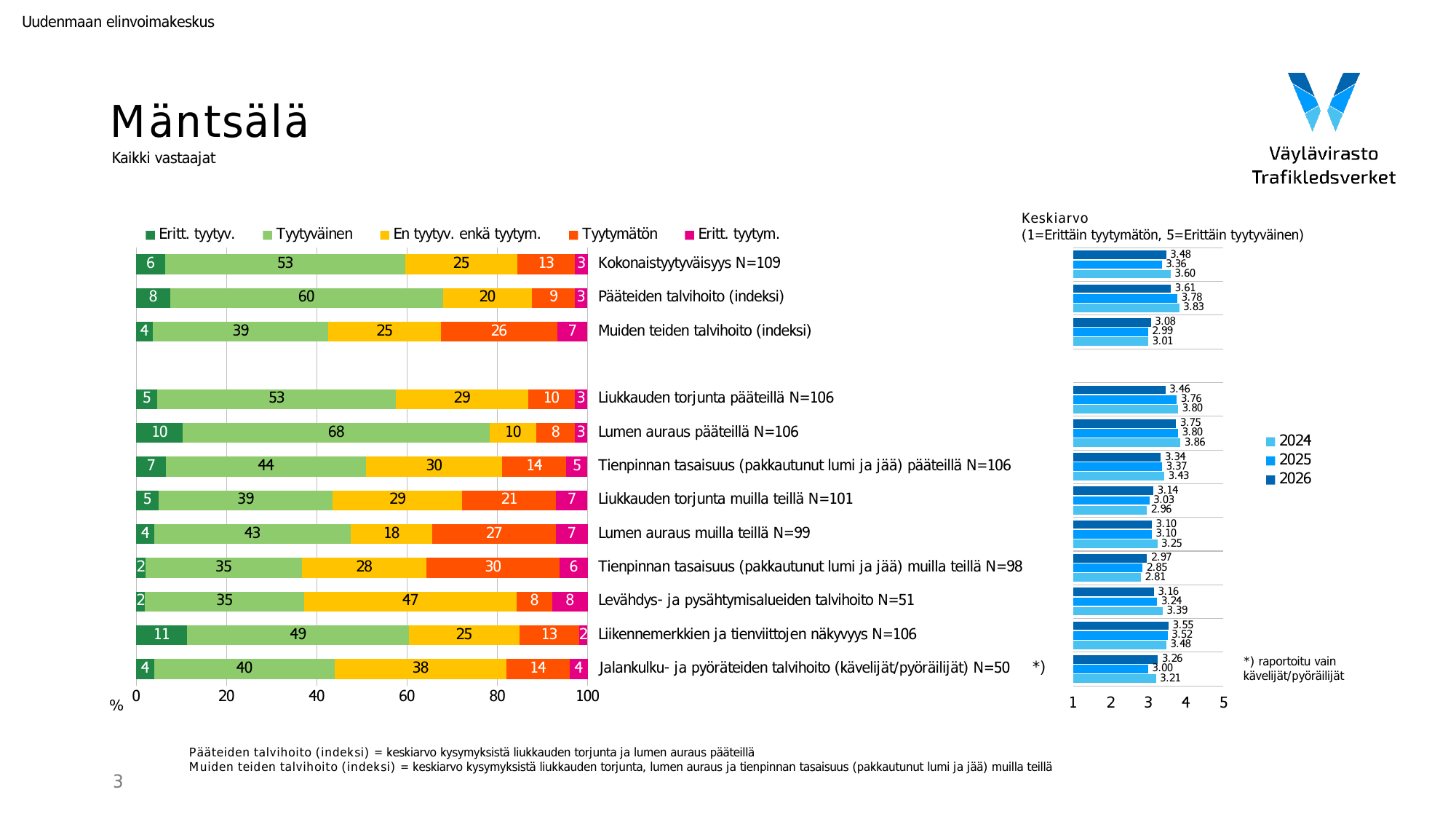

Uudenmaan elinvoimakeskus
# Mäntsälä
Kaikki vastaajat
Keskiarvo
(1=Erittäin tyytymätön, 5=Erittäin tyytyväinen)

### Chart

| Category | Eritt. tyytyv. | Tyytyväinen | En tyytyv. enkä tyytym. | Tyytymätön | Eritt. tyytym. |
|---|---|---|---|---|---|
| Kokonaistyytyväisyys N=109 | 6.422018348623854 | 53.21100917431193 | 24.770642201834864 | 12.844036697247708 | 2.7522935779816518 |
| Pääteiden talvihoito (indeksi) | 7.547169811320755 | 60.37735849056604 | 19.81132075471698 | 9.433962264150944 | 2.830188679245283 |
| Muiden teiden talvihoito (indeksi) | 3.6912751677852347 | 38.9261744966443 | 24.83221476510067 | 25.838926174496645 | 6.7114093959731544 |
|  | None | None | None | None | None |
| Liukkauden torjunta pääteillä N=106 | 4.716981132075472 | 52.83018867924528 | 29.245283018867923 | 10.377358490566039 | 2.8301886792452833 |
| Lumen auraus pääteillä N=106 | 10.377358490566039 | 67.9245283018868 | 10.377358490566039 | 8.49056603773585 | 2.8301886792452833 |
| Tienpinnan tasaisuus (pakkautunut lumi ja jää) pääteillä N=106 | 6.60377358490566 | 44.339622641509436 | 30.18867924528302 | 14.150943396226415 | 4.716981132075472 |
| Liukkauden torjunta muilla teillä N=101 | 4.9504950495049505 | 38.613861386138616 | 28.71287128712871 | 20.792079207920793 | 6.9306930693069315 |
| Lumen auraus muilla teillä N=99 | 4.040404040404041 | 43.43434343434344 | 18.181818181818183 | 27.27272727272727 | 7.07070707070707 |
| Tienpinnan tasaisuus (pakkautunut lumi ja jää) muilla teillä N=98 | 2.0408163265306123 | 34.69387755102041 | 27.55102040816326 | 29.591836734693878 | 6.122448979591836 |
| Levähdys- ja pysähtymisalueiden talvihoito N=51 | 1.9607843137254901 | 35.294117647058826 | 47.05882352941176 | 7.8431372549019605 | 7.8431372549019605 |
| Liikennemerkkien ja tienviittojen näkyvyys N=106 | 11.320754716981133 | 49.056603773584904 | 24.528301886792452 | 13.20754716981132 | 1.8867924528301887 |
| Jalankulku- ja pyöräteiden talvihoito (kävelijät/pyöräilijät) N=50 | 4.0 | 40.0 | 38.0 | 14.000000000000002 | 4.0 |

### Chart

| Category | 2026 | 2025 | 2024 |
|---|---|---|---|
*) raportoitu vain
kävelijät/pyöräilijät
*)
%
Pääteiden talvihoito (indeksi) = keskiarvo kysymyksistä liukkauden torjunta ja lumen auraus pääteillä
Muiden teiden talvihoito (indeksi) = keskiarvo kysymyksistä liukkauden torjunta, lumen auraus ja tienpinnan tasaisuus (pakkautunut lumi ja jää) muilla teillä

3